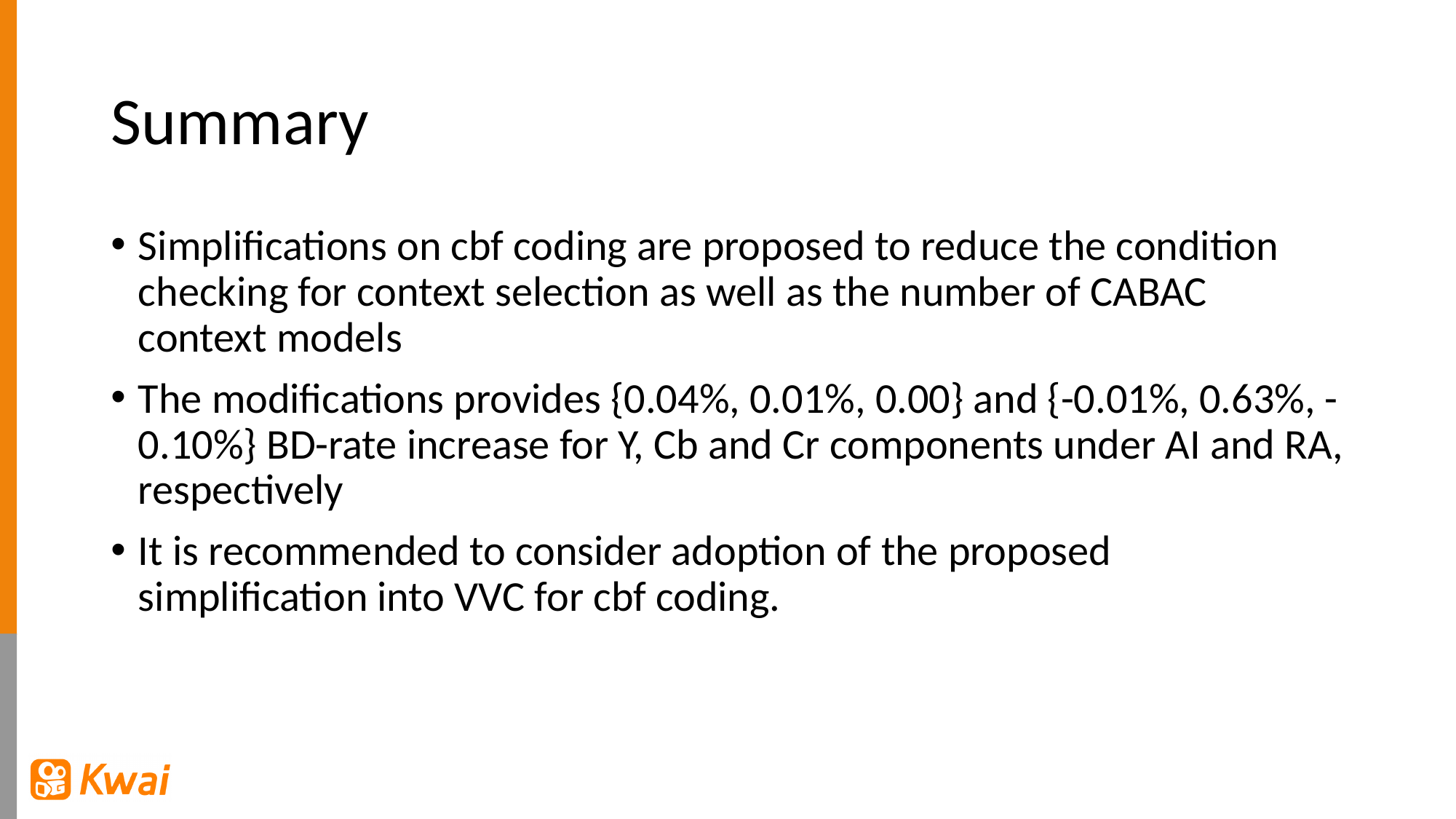

# Summary
Simplifications on cbf coding are proposed to reduce the condition checking for context selection as well as the number of CABAC context models
The modifications provides {0.04%, 0.01%, 0.00} and {-0.01%, 0.63%, -0.10%} BD-rate increase for Y, Cb and Cr components under AI and RA, respectively
It is recommended to consider adoption of the proposed simplification into VVC for cbf coding.